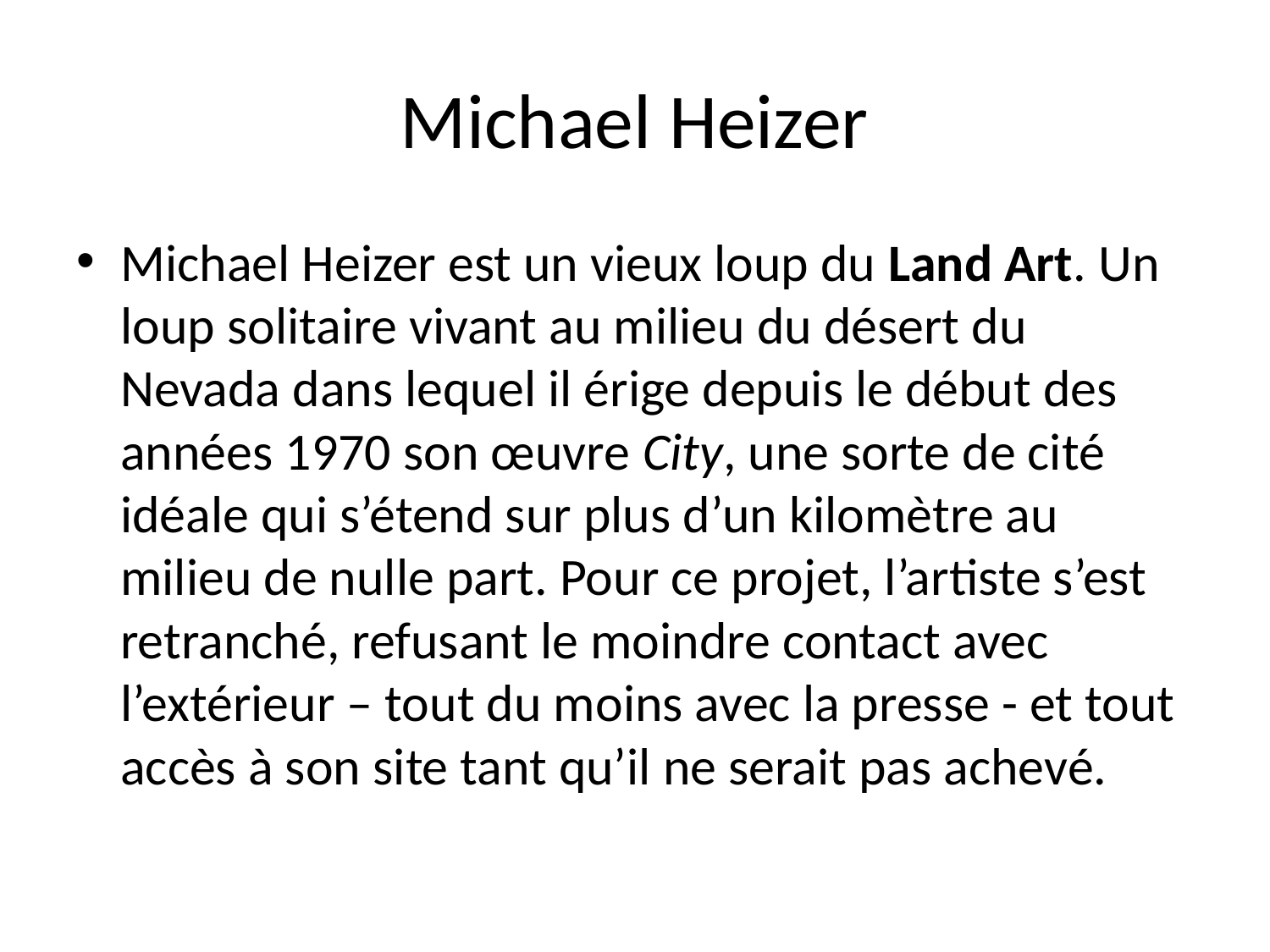

# Michael Heizer
Michael Heizer est un vieux loup du Land Art. Un loup solitaire vivant au milieu du désert du Nevada dans lequel il érige depuis le début des années 1970 son œuvre City, une sorte de cité idéale qui s’étend sur plus d’un kilomètre au milieu de nulle part. Pour ce projet, l’artiste s’est retranché, refusant le moindre contact avec l’extérieur – tout du moins avec la presse - et tout accès à son site tant qu’il ne serait pas achevé.